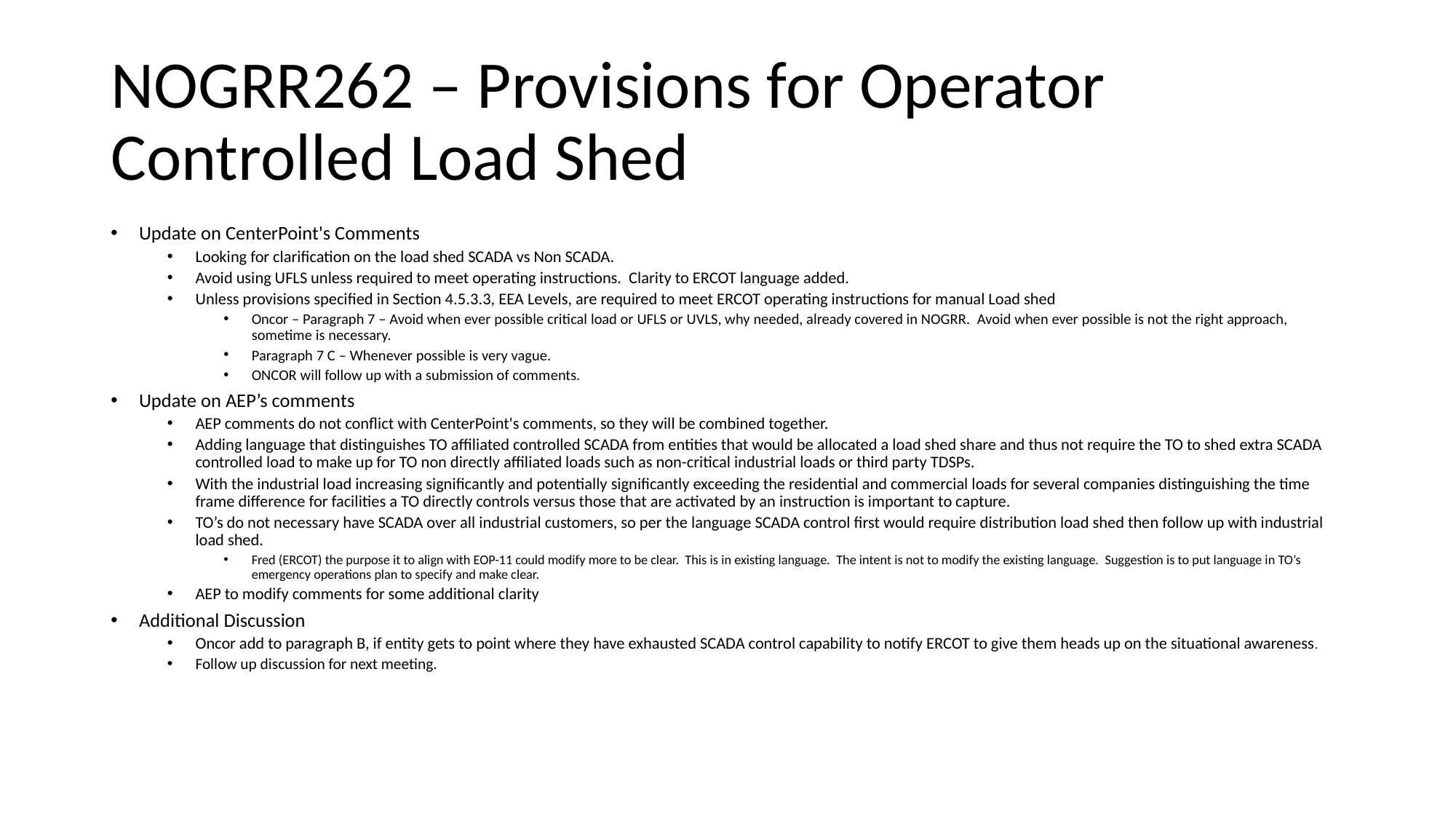

# NOGRR262 – Provisions for Operator Controlled Load Shed
Update on CenterPoint's Comments
Looking for clarification on the load shed SCADA vs Non SCADA.
Avoid using UFLS unless required to meet operating instructions.  Clarity to ERCOT language added.
Unless provisions specified in Section 4.5.3.3, EEA Levels, are required to meet ERCOT operating instructions for manual Load shed
Oncor – Paragraph 7 – Avoid when ever possible critical load or UFLS or UVLS, why needed, already covered in NOGRR.  Avoid when ever possible is not the right approach, sometime is necessary.
Paragraph 7 C – Whenever possible is very vague.
ONCOR will follow up with a submission of comments.
Update on AEP’s comments
AEP comments do not conflict with CenterPoint's comments, so they will be combined together.
Adding language that distinguishes TO affiliated controlled SCADA from entities that would be allocated a load shed share and thus not require the TO to shed extra SCADA controlled load to make up for TO non directly affiliated loads such as non-critical industrial loads or third party TDSPs.
With the industrial load increasing significantly and potentially significantly exceeding the residential and commercial loads for several companies distinguishing the time frame difference for facilities a TO directly controls versus those that are activated by an instruction is important to capture.
TO’s do not necessary have SCADA over all industrial customers, so per the language SCADA control first would require distribution load shed then follow up with industrial load shed.
Fred (ERCOT) the purpose it to align with EOP-11 could modify more to be clear.  This is in existing language.  The intent is not to modify the existing language.  Suggestion is to put language in TO’s emergency operations plan to specify and make clear.
AEP to modify comments for some additional clarity
Additional Discussion
Oncor add to paragraph B, if entity gets to point where they have exhausted SCADA control capability to notify ERCOT to give them heads up on the situational awareness.
Follow up discussion for next meeting.